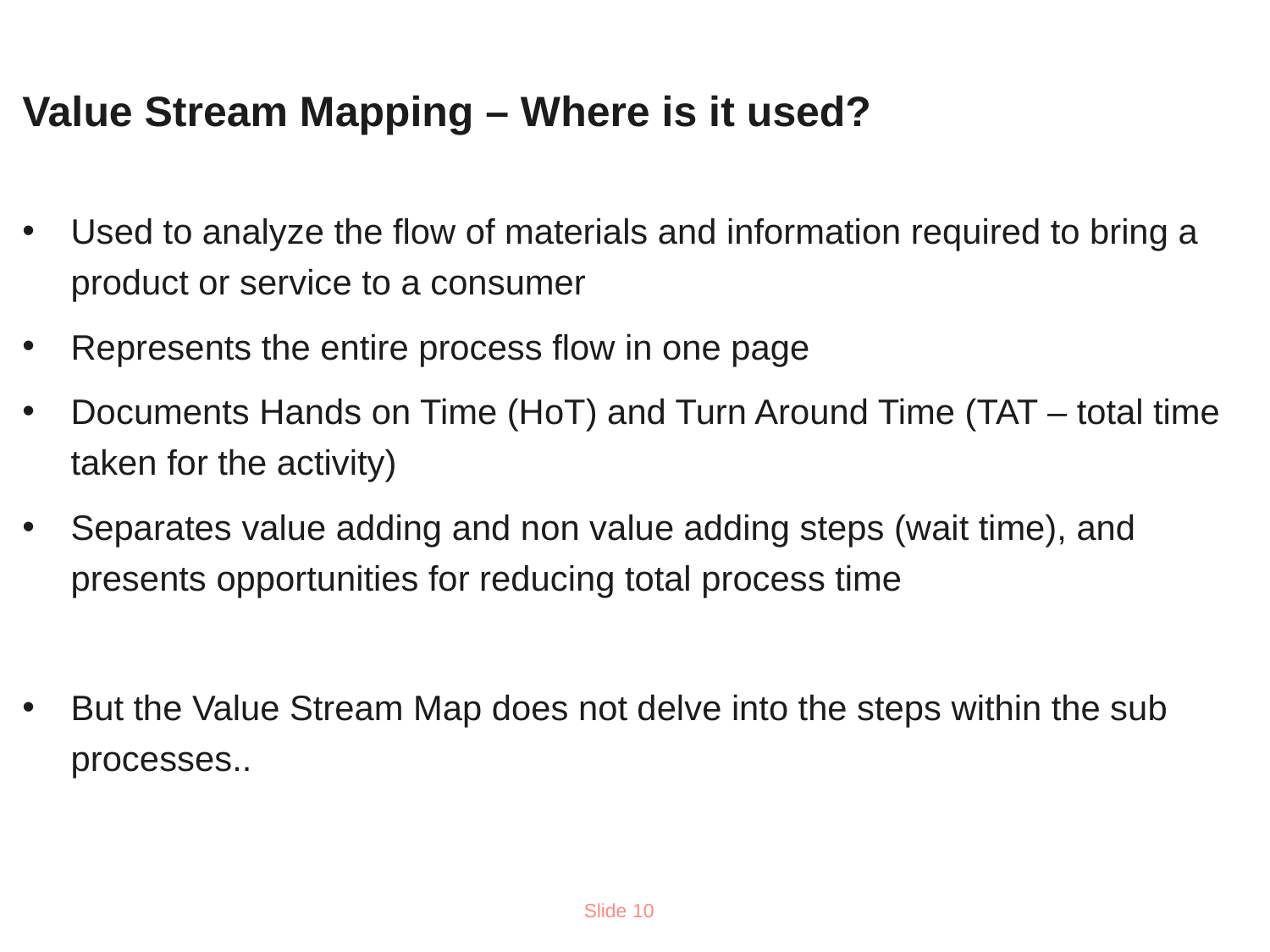

# Value Stream Mapping – Where is it used?
Used to analyze the flow of materials and information required to bring a product or service to a consumer
Represents the entire process flow in one page
Documents Hands on Time (HoT) and Turn Around Time (TAT – total time taken for the activity)
Separates value adding and non value adding steps (wait time), and presents opportunities for reducing total process time

But the Value Stream Map does not delve into the steps within the sub processes..